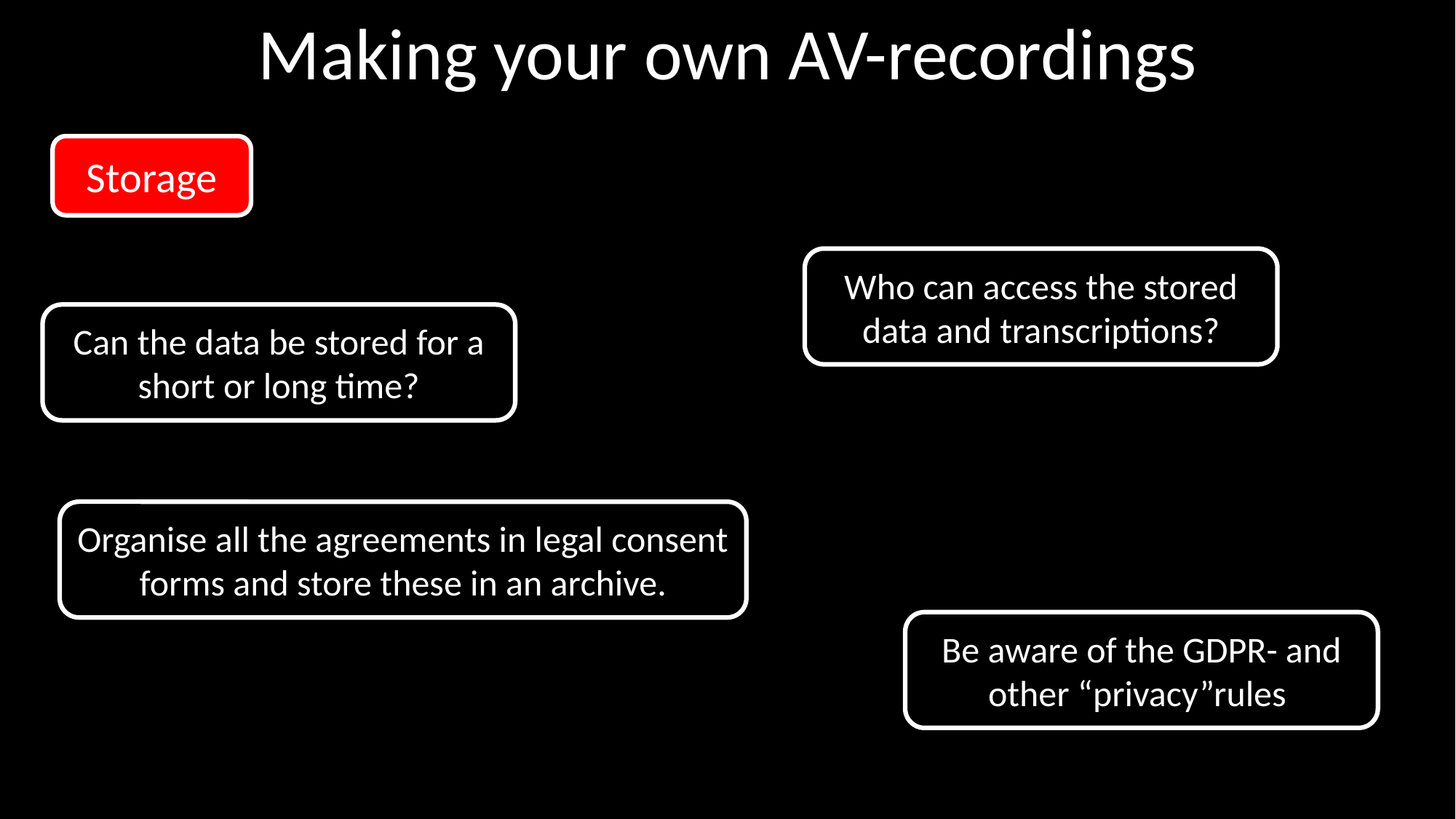

# Making your own AV-recordings
Storage
Who can access the stored data and transcriptions?
Can the data be stored for a short or long time?
Organise all the agreements in legal consent forms and store these in an archive.
Be aware of the GDPR- and other “privacy”rules